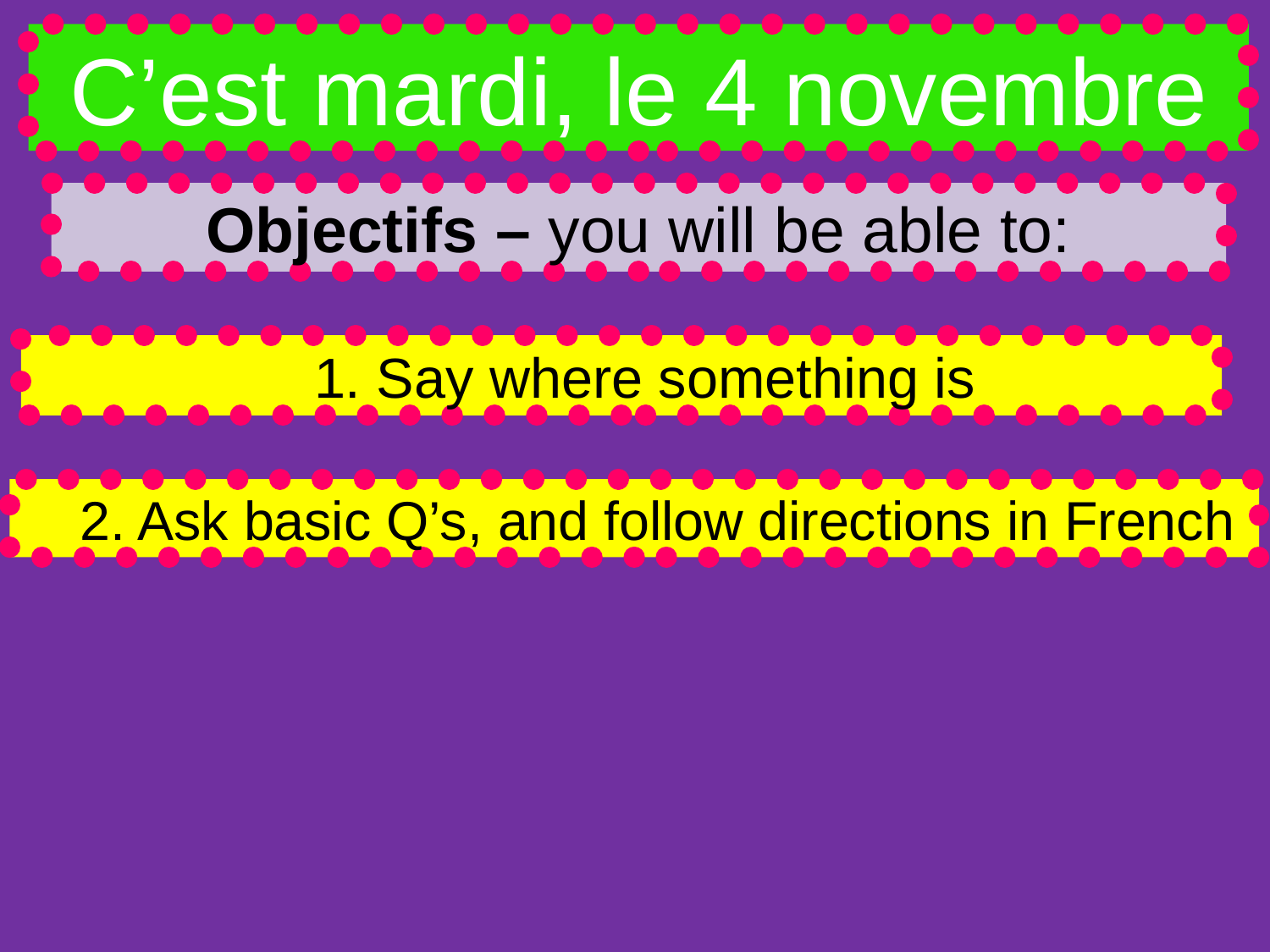

C’est mardi, le 4 novembre
Objectifs – you will be able to:
   1. Say where something is
   2. Ask basic Q’s, and follow directions in French